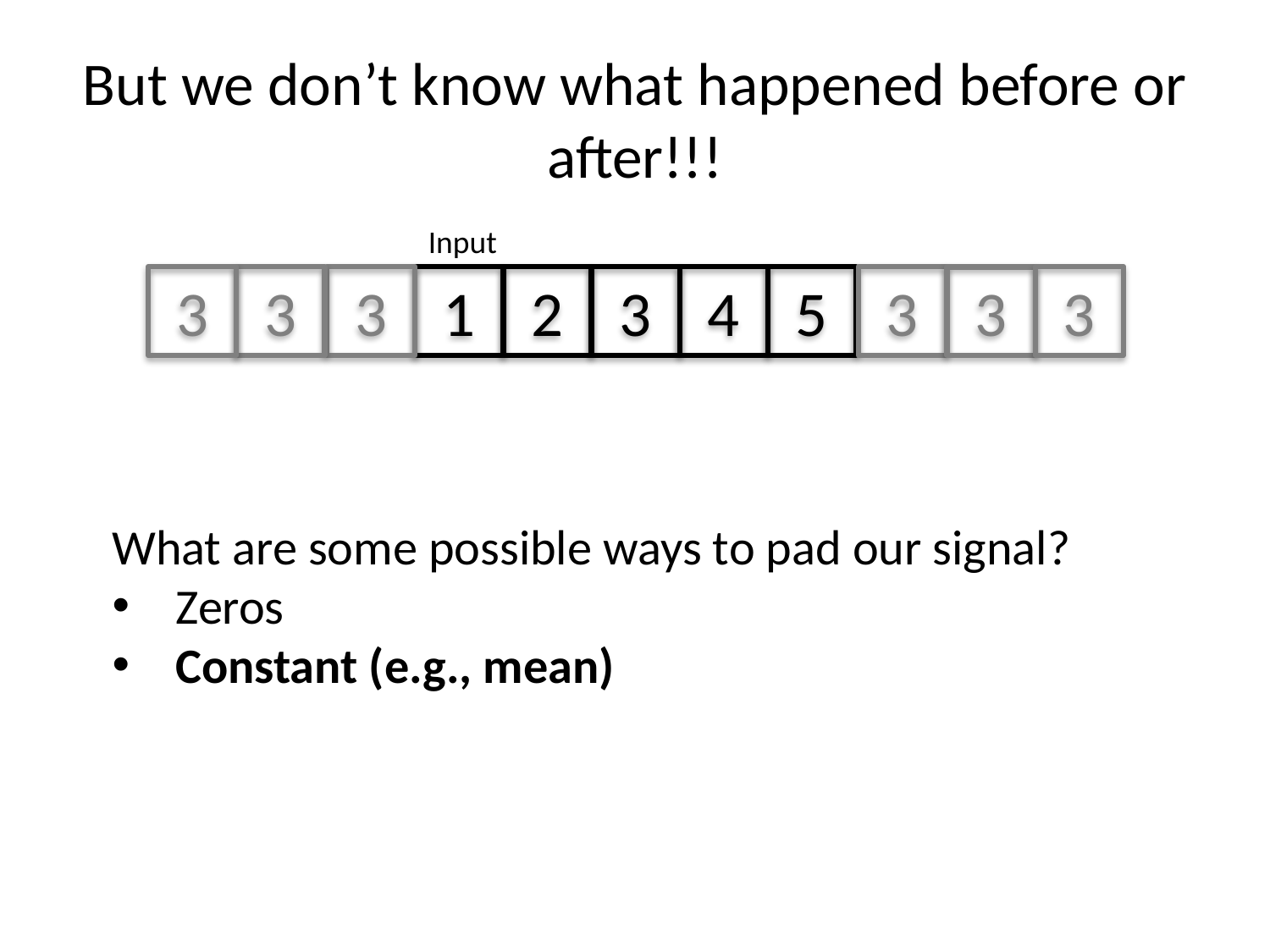

# But we don’t know what happened before or after!!!
Input
3
3
3
3
1
2
3
4
5
3
3
What are some possible ways to pad our signal?
Zeros
Constant (e.g., mean)